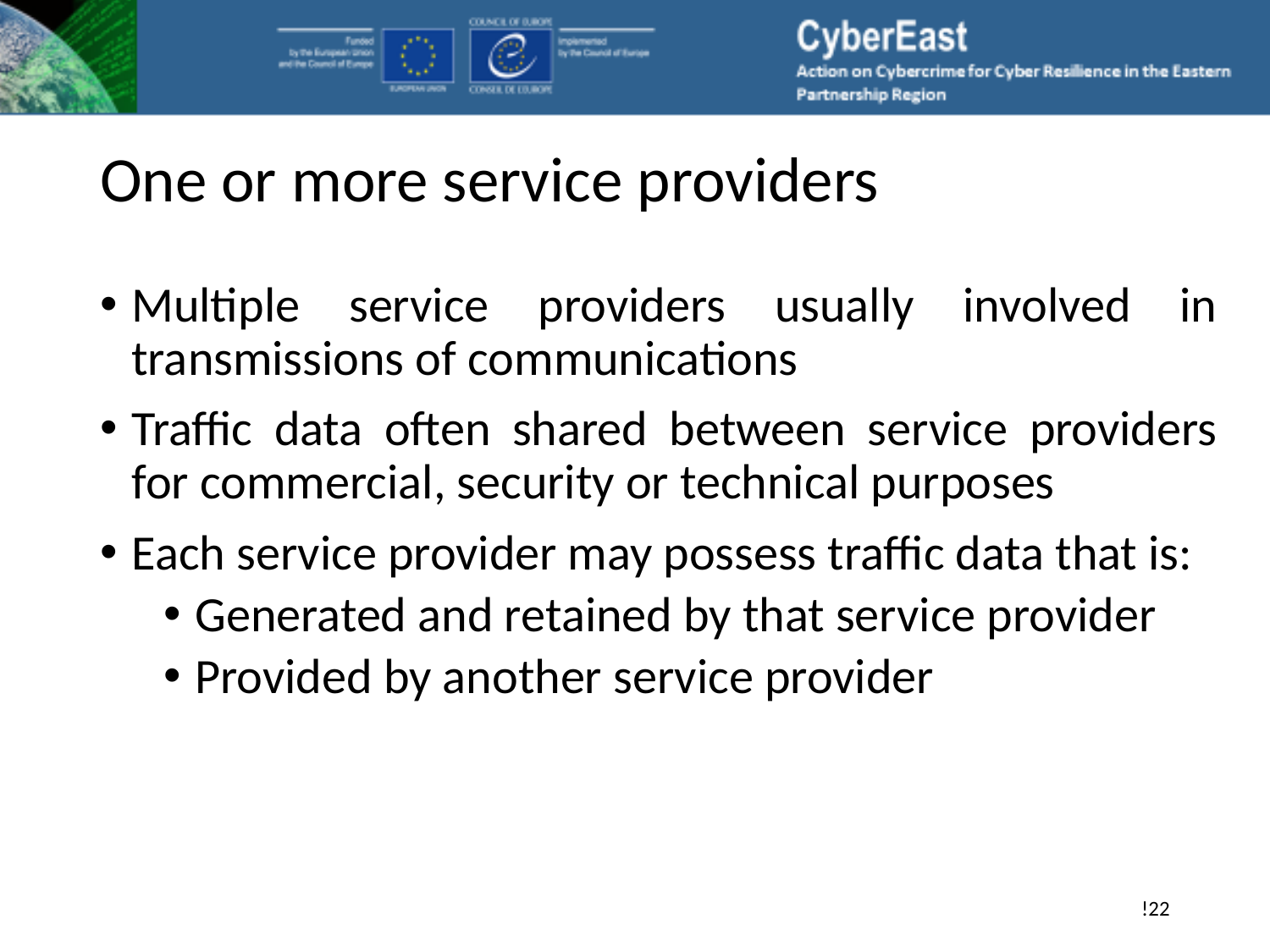

# One or more service providers
Multiple service providers usually involved in transmissions of communications
Traffic data often shared between service providers for commercial, security or technical purposes
Each service provider may possess traffic data that is:
Generated and retained by that service provider
Provided by another service provider
!22